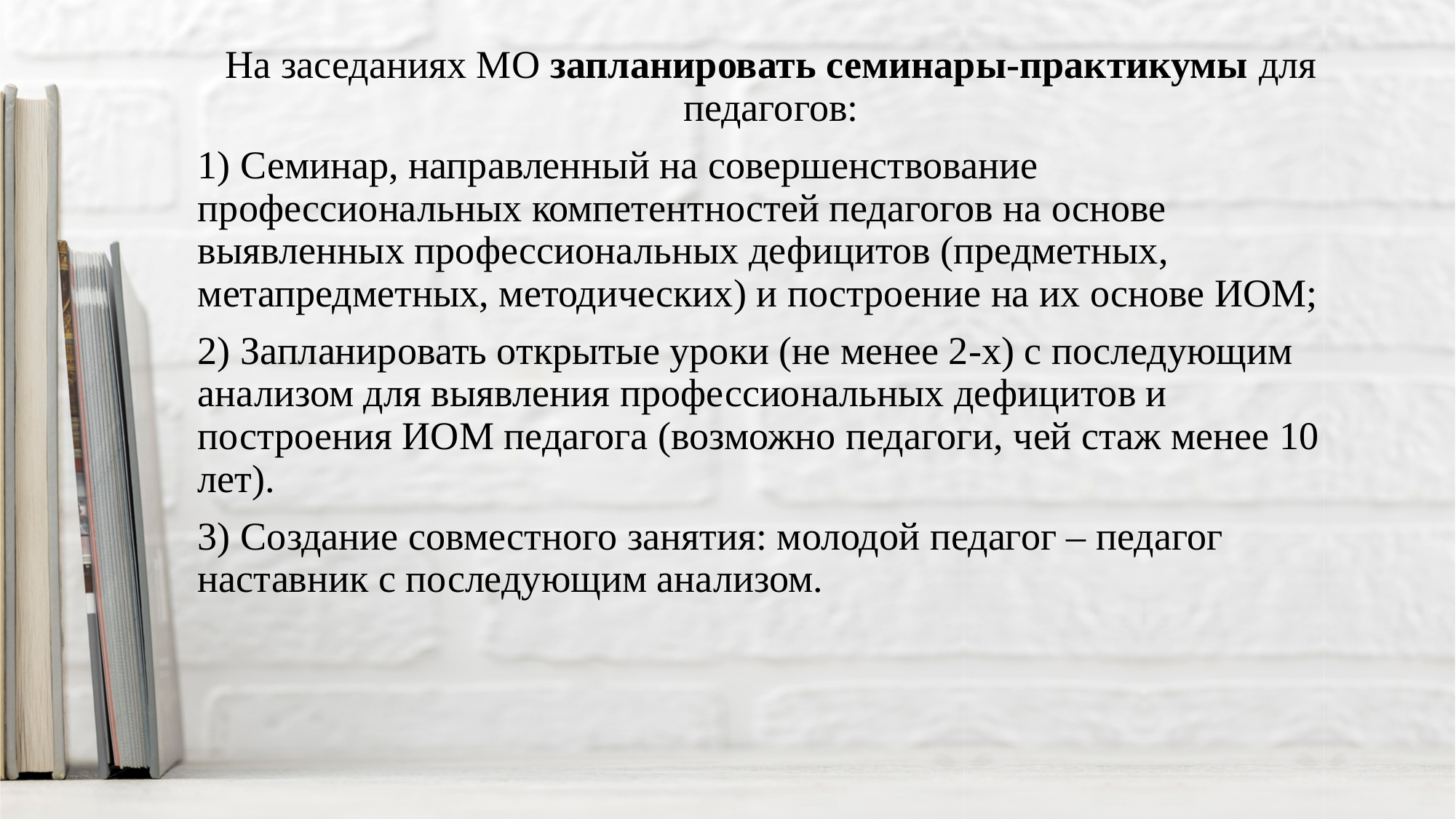

На заседаниях МО запланировать семинары-практикумы для педагогов:
1) Семинар, направленный на совершенствование профессиональных компетентностей педагогов на основе выявленных профессиональных дефицитов (предметных, метапредметных, методических) и построение на их основе ИОМ;
2) Запланировать открытые уроки (не менее 2-х) с последующим анализом для выявления профессиональных дефицитов и построения ИОМ педагога (возможно педагоги, чей стаж менее 10 лет).
3) Создание совместного занятия: молодой педагог – педагог наставник с последующим анализом.